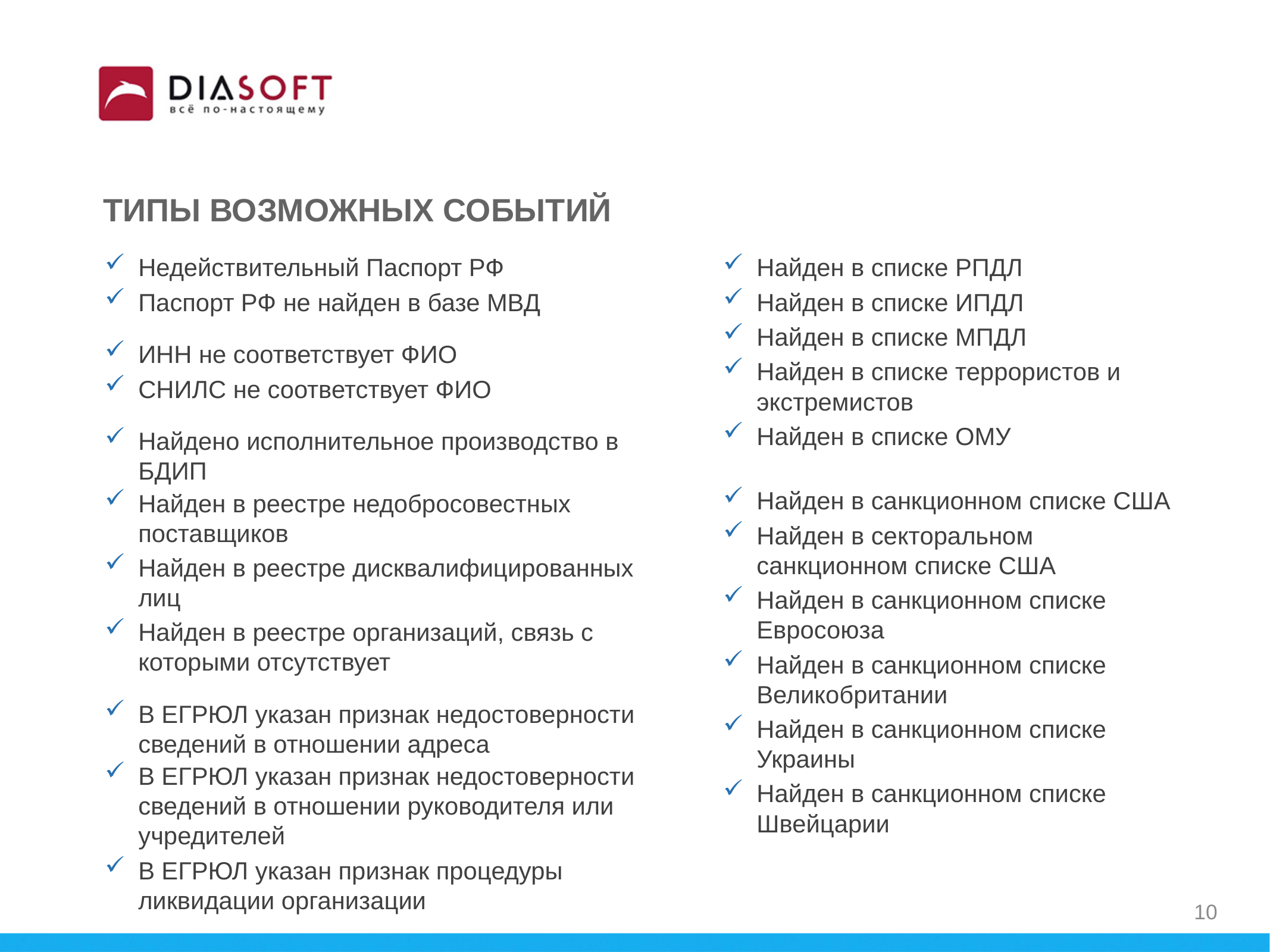

ТИПЫ ВОЗМОЖНЫХ СОБЫТИЙ
Недействительный Паспорт РФ
Паспорт РФ не найден в базе МВД
ИНН не соответствует ФИО
СНИЛС не соответствует ФИО
Найдено исполнительное производство в БДИП
Найден в реестре недобросовестных поставщиков
Найден в реестре дисквалифицированных лиц
Найден в реестре организаций, связь с которыми отсутствует
В ЕГРЮЛ указан признак недостоверности сведений в отношении адреса
В ЕГРЮЛ указан признак недостоверности сведений в отношении руководителя или учредителей
В ЕГРЮЛ указан признак процедуры ликвидации организации
Найден в списке РПДЛ
Найден в списке ИПДЛ
Найден в списке МПДЛ
Найден в списке террористов и экстремистов
Найден в списке ОМУ

Найден в санкционном списке США
Найден в секторальном санкционном списке США
Найден в санкционном списке Евросоюза
Найден в санкционном списке Великобритании
Найден в санкционном списке Украины
Найден в санкционном списке Швейцарии
10